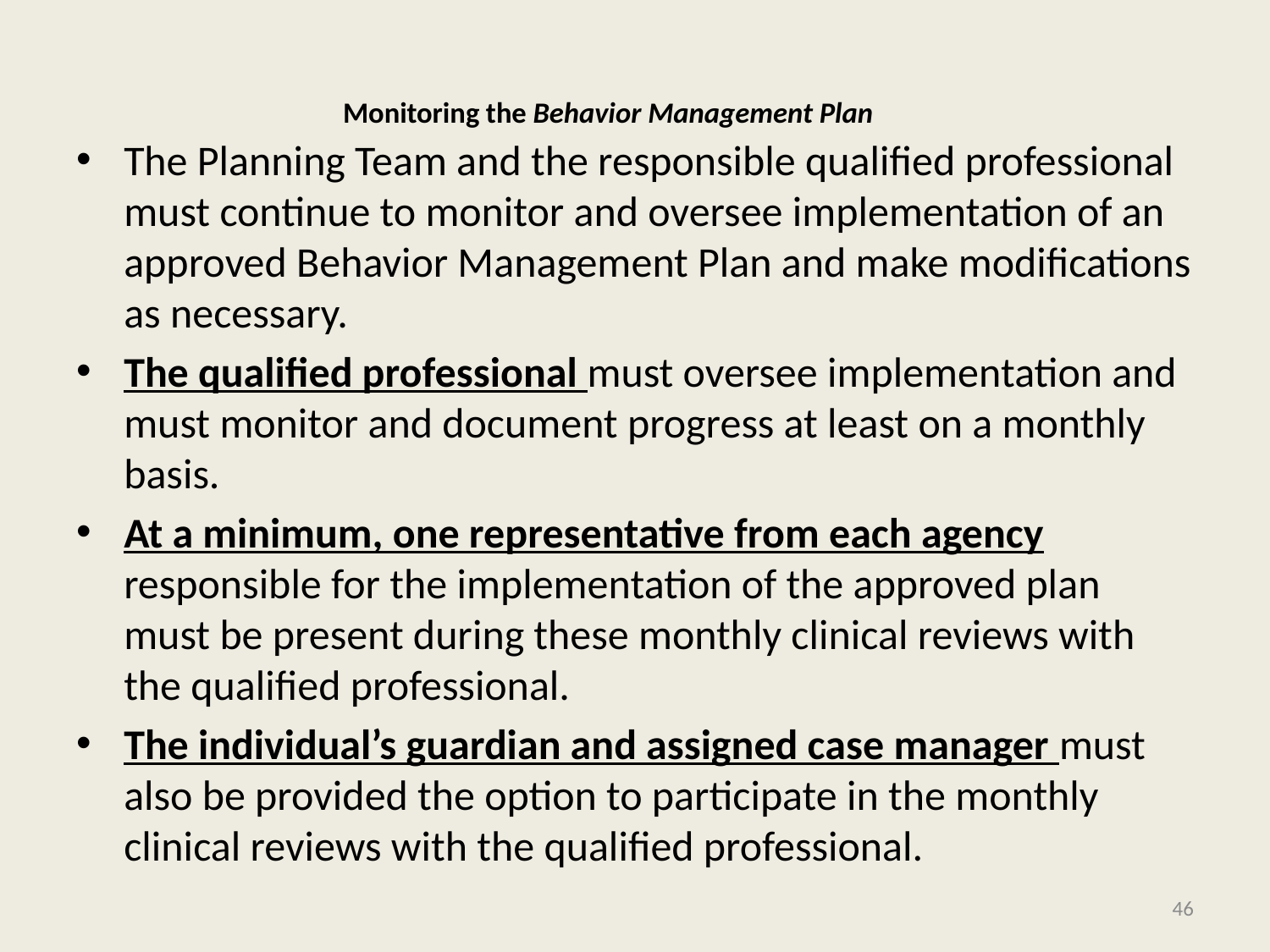

# Monitoring the Behavior Management Plan
The Planning Team and the responsible qualified professional must continue to monitor and oversee implementation of an approved Behavior Management Plan and make modifications as necessary.
The qualified professional must oversee implementation and must monitor and document progress at least on a monthly basis.
At a minimum, one representative from each agency responsible for the implementation of the approved plan must be present during these monthly clinical reviews with the qualified professional.
The individual’s guardian and assigned case manager must also be provided the option to participate in the monthly clinical reviews with the qualified professional.

46